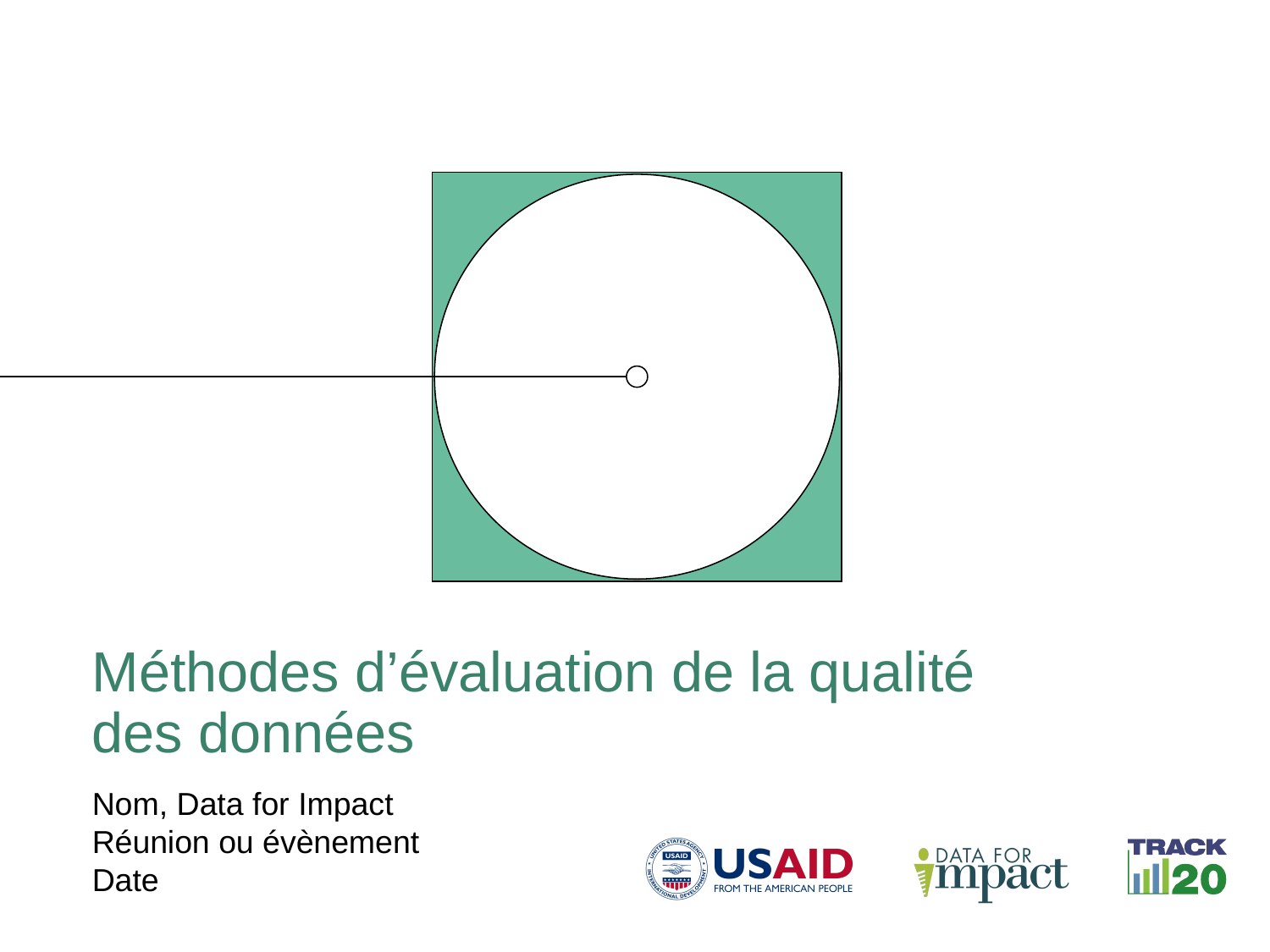

Méthodes d’évaluation de la qualité
des données
Nom, Data for Impact
Réunion ou évènement
Date